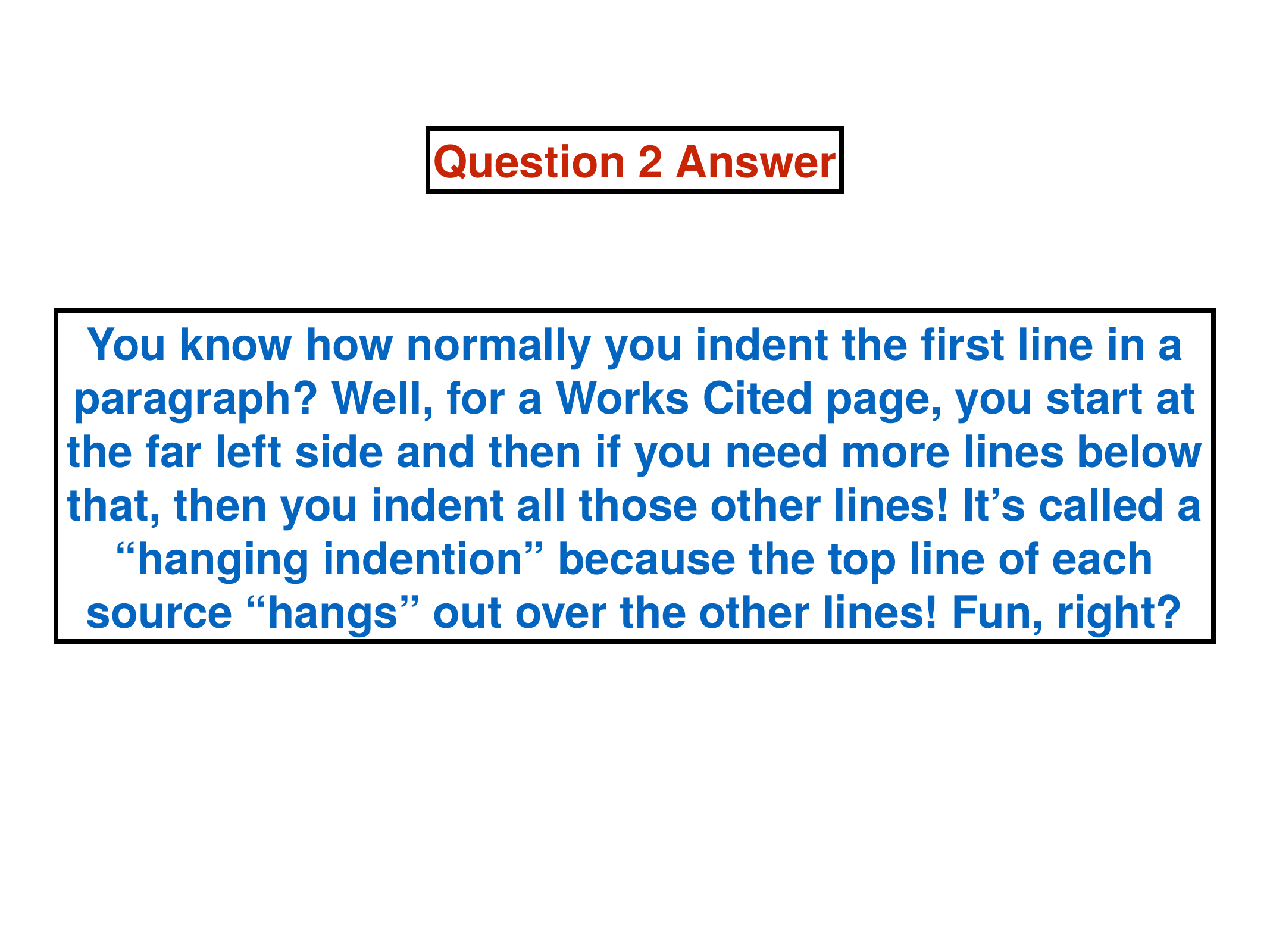

Question 2 Answer
You know how normally you indent the first line in a paragraph? Well, for a Works Cited page, you start at the far left side and then if you need more lines below that, then you indent all those other lines! It’s called a “hanging indention” because the top line of each source “hangs” out over the other lines! Fun, right?